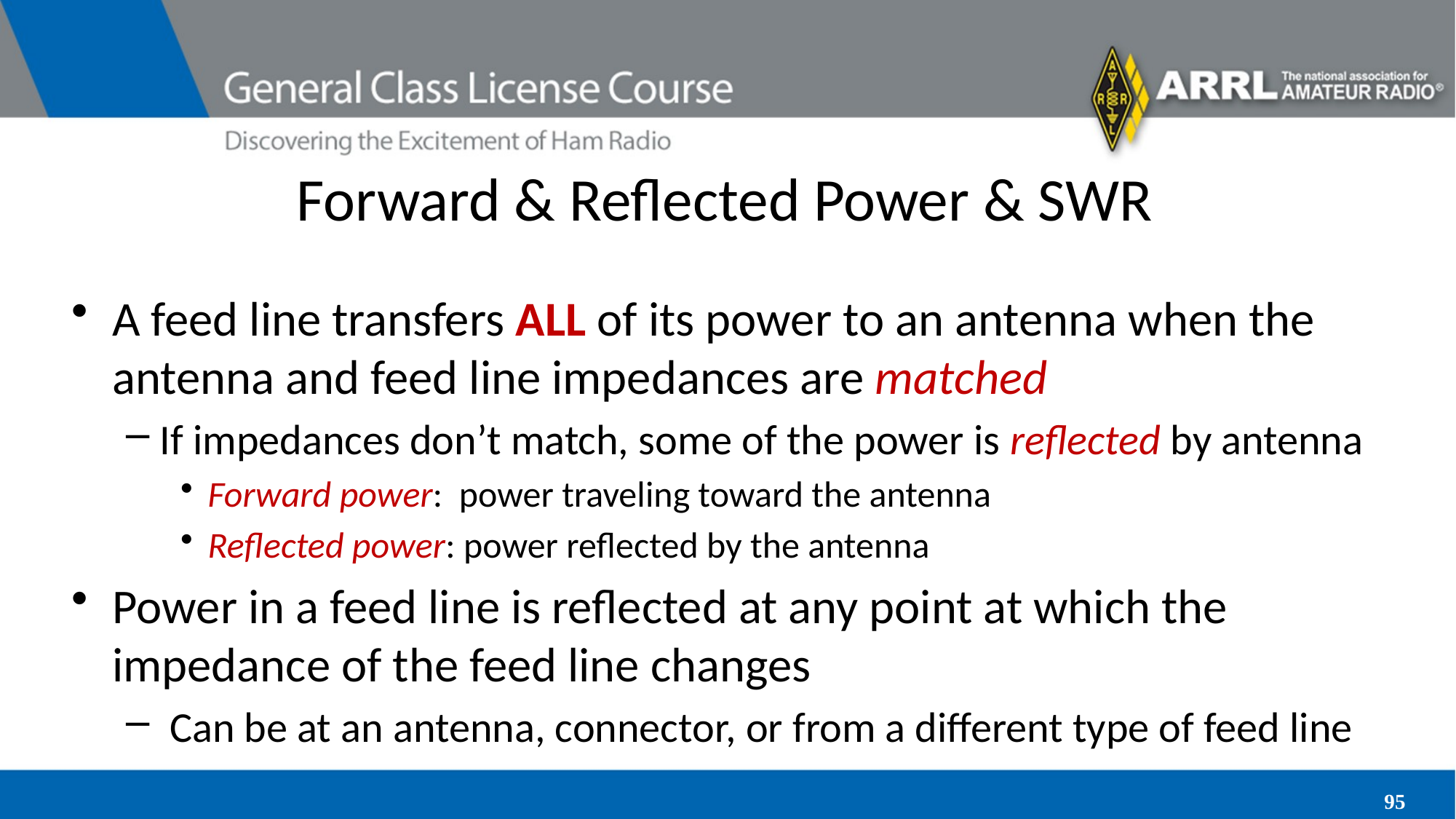

# Forward & Reflected Power & SWR
A feed line transfers ALL of its power to an antenna when the antenna and feed line impedances are matched
If impedances don’t match, some of the power is reflected by antenna
Forward power:  power traveling toward the antenna
Reflected power: power reflected by the antenna
Power in a feed line is reflected at any point at which the impedance of the feed line changes
 Can be at an antenna, connector, or from a different type of feed line